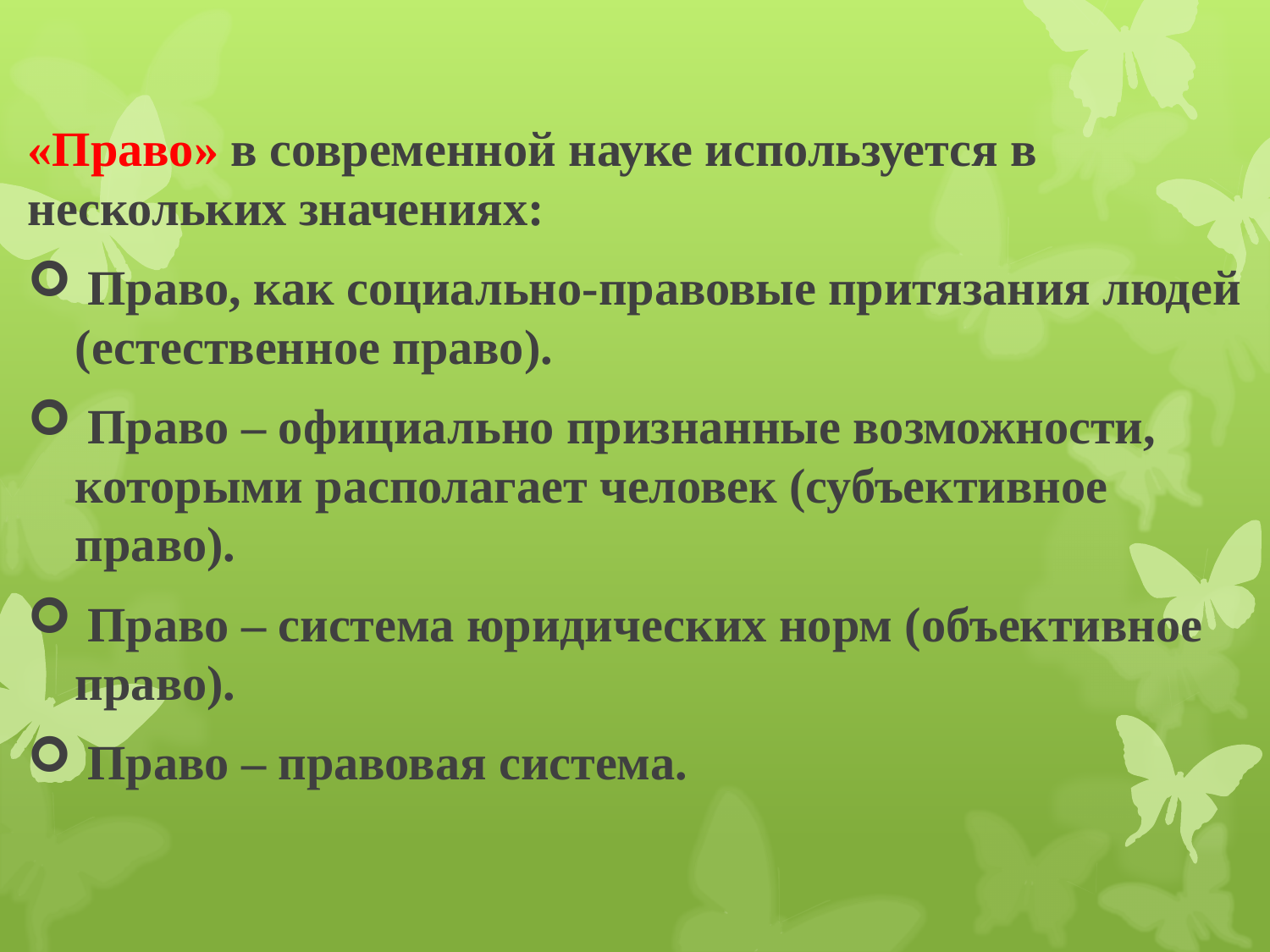

«Право» в современной науке используется в нескольких значениях:
 Право, как социально-правовые притязания людей (естественное право).
 Право – официально признанные возможности, которыми располагает человек (субъективное право).
 Право – система юридических норм (объективное право).
 Право – правовая система.